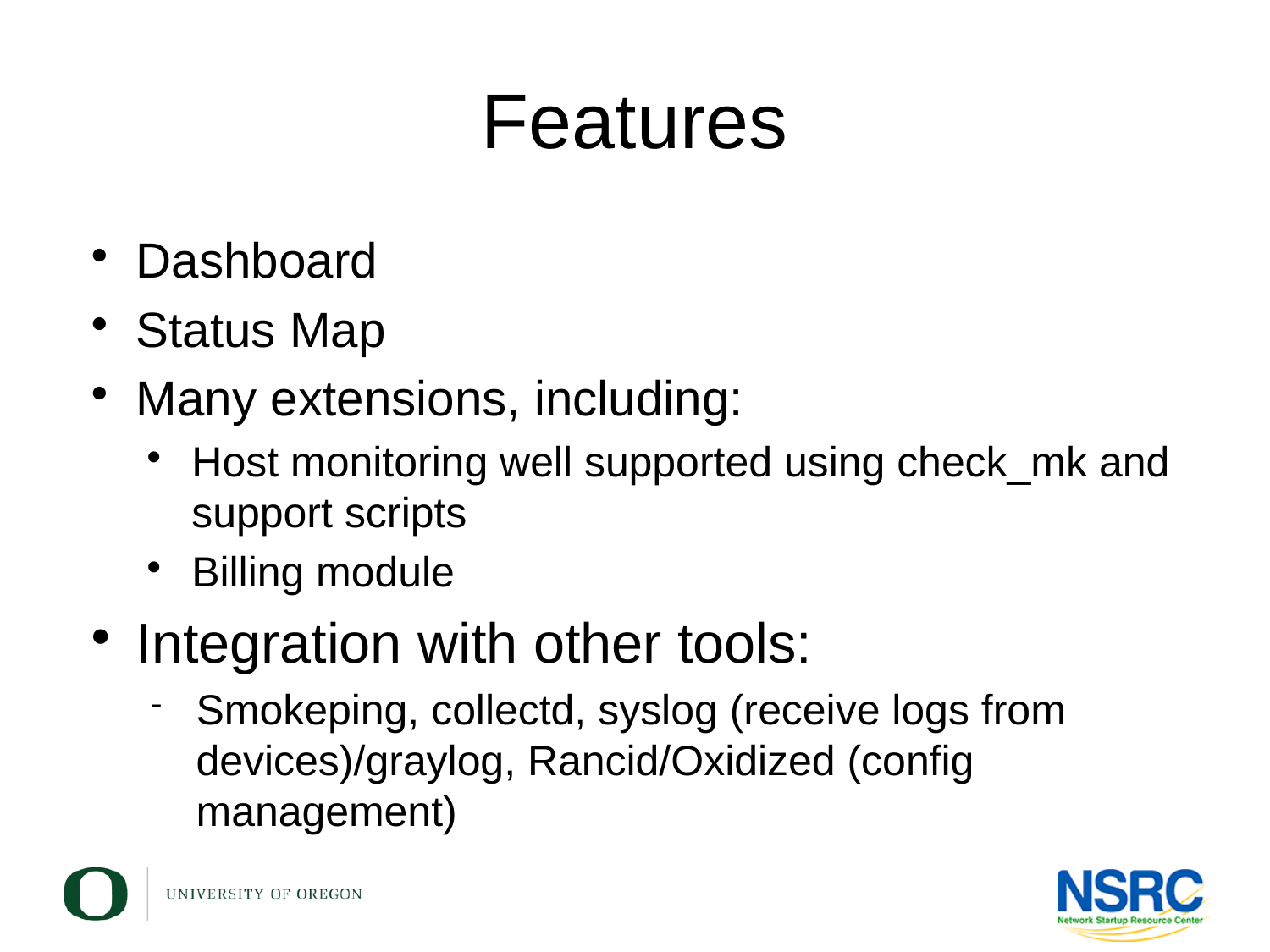

# Features
Dashboard
Status Map
Many extensions, including:
Host monitoring well supported using check_mk and support scripts
Billing module
Integration with other tools:
Smokeping, collectd, syslog (receive logs from devices)/graylog, Rancid/Oxidized (config management)